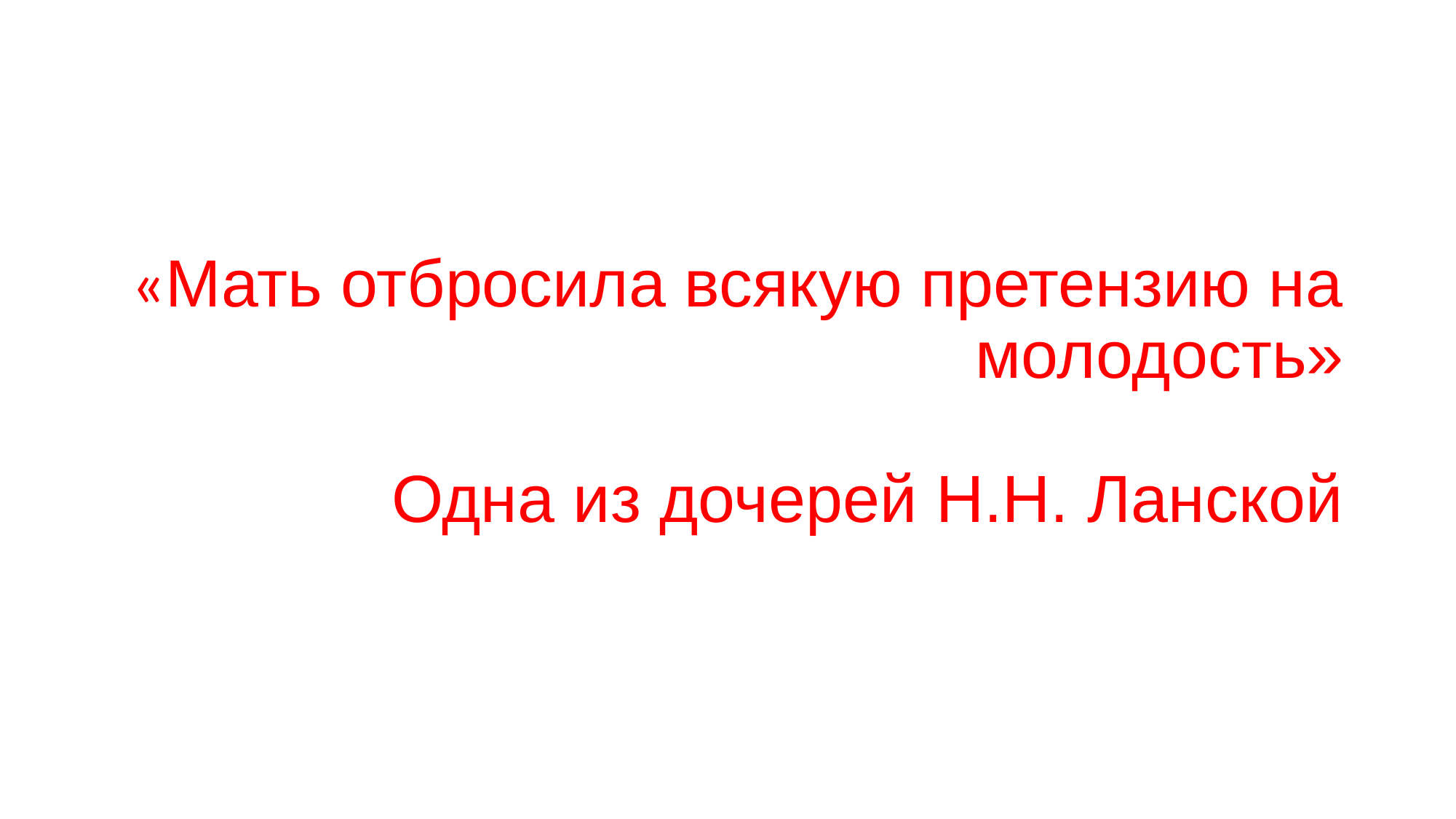

# «Мать отбросила всякую претензию на молодость» Одна из дочерей Н.Н. Ланской